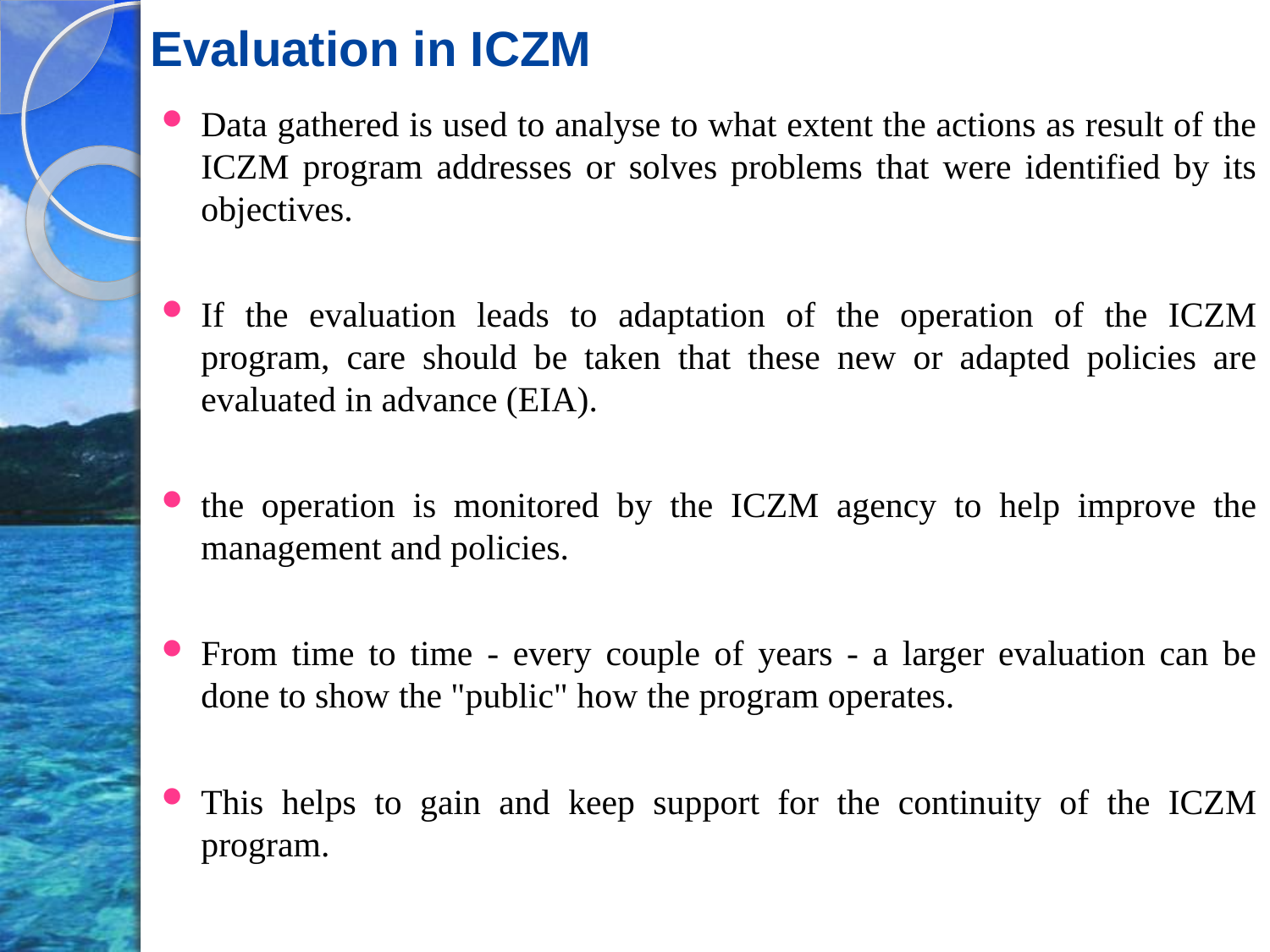

Evaluation in ICZM
Data gathered is used to analyse to what extent the actions as result of the ICZM program addresses or solves problems that were identified by its objectives.

If the evaluation leads to adaptation of the operation of the ICZM program, care should be taken that these new or adapted policies are evaluated in advance (EIA).

the operation is monitored by the ICZM agency to help improve the management and policies.

From time to time - every couple of years - a larger evaluation can be done to show the "public" how the program operates.

This helps to gain and keep support for the continuity of the ICZM program.